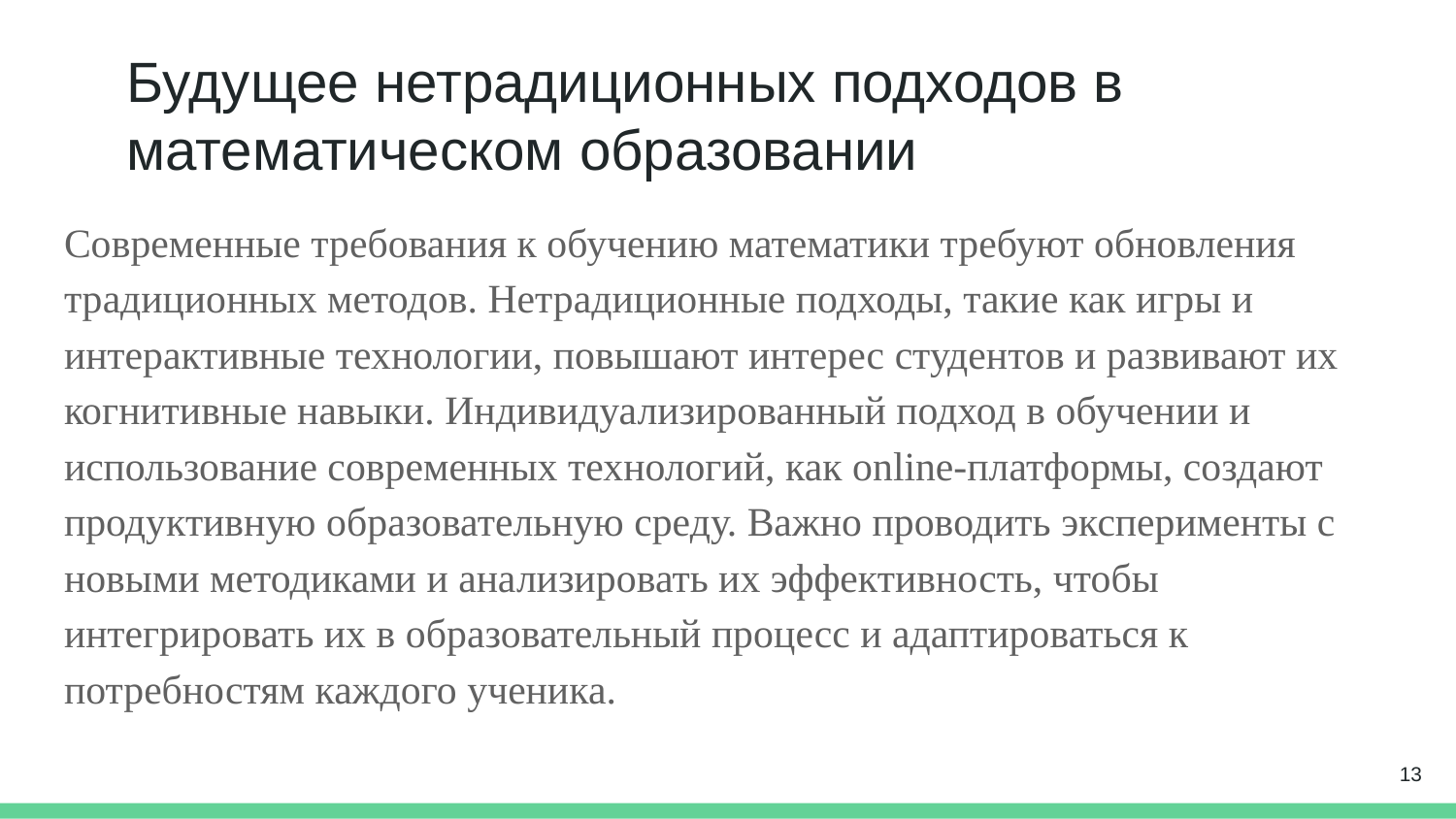

# Будущее нетрадиционных подходов в математическом образовании
Современные требования к обучению математики требуют обновления традиционных методов. Нетрадиционные подходы, такие как игры и интерактивные технологии, повышают интерес студентов и развивают их когнитивные навыки. Индивидуализированный подход в обучении и использование современных технологий, как online-платформы, создают продуктивную образовательную среду. Важно проводить эксперименты с новыми методиками и анализировать их эффективность, чтобы интегрировать их в образовательный процесс и адаптироваться к потребностям каждого ученика.
13